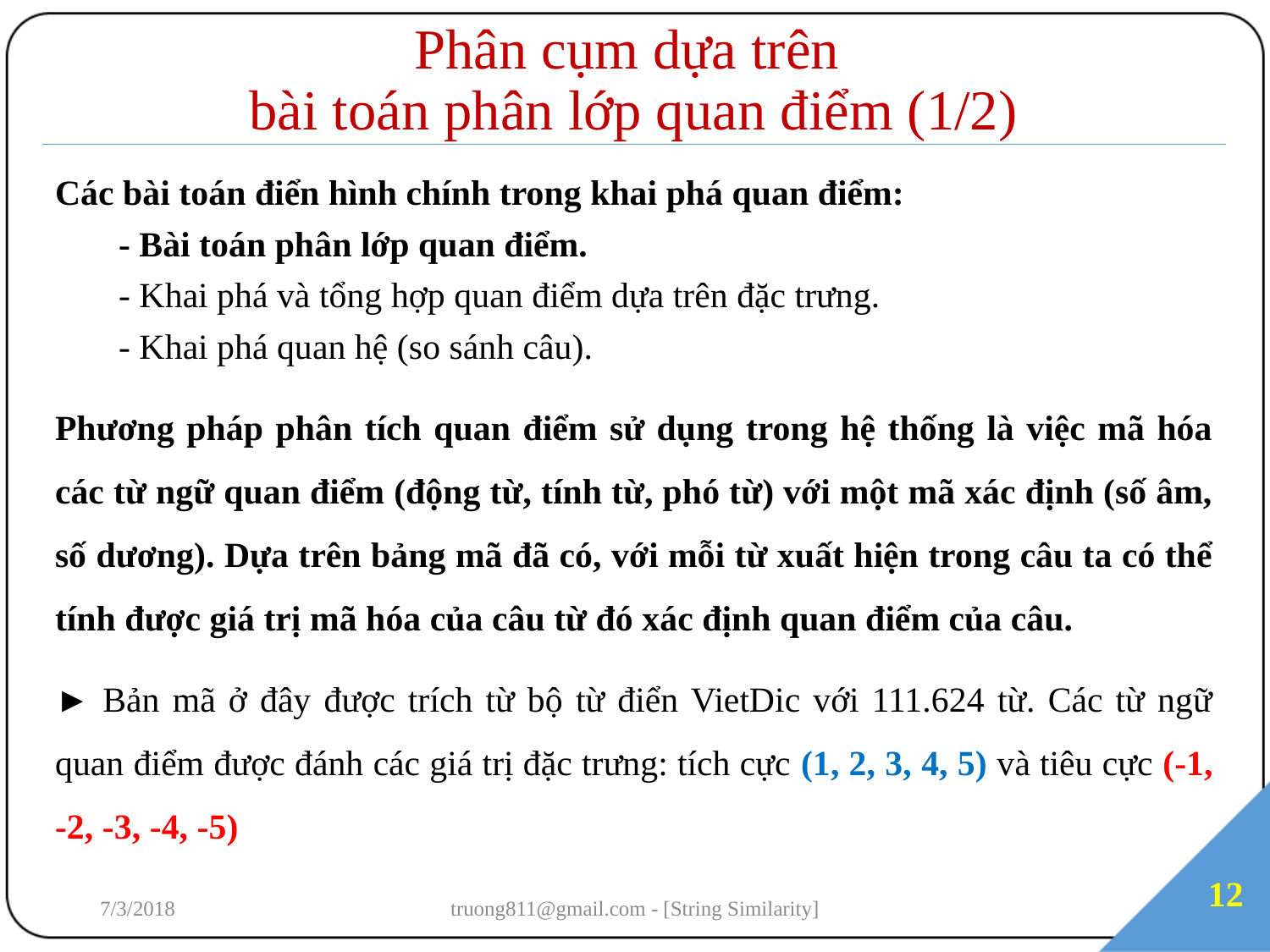

# Phân cụm dựa trên bài toán phân lớp quan điểm (1/2)
Các bài toán điển hình chính trong khai phá quan điểm:
- Bài toán phân lớp quan điểm.
- Khai phá và tổng hợp quan điểm dựa trên đặc trưng.
- Khai phá quan hệ (so sánh câu).
Phương pháp phân tích quan điểm sử dụng trong hệ thống là việc mã hóa các từ ngữ quan điểm (động từ, tính từ, phó từ) với một mã xác định (số âm, số dương). Dựa trên bảng mã đã có, với mỗi từ xuất hiện trong câu ta có thể tính được giá trị mã hóa của câu từ đó xác định quan điểm của câu.
► Bản mã ở đây được trích từ bộ từ điển VietDic với 111.624 từ. Các từ ngữ quan điểm được đánh các giá trị đặc trưng: tích cực (1, 2, 3, 4, 5) và tiêu cực (-1, -2, -3, -4, -5)

12
7/3/2018
truong811@gmail.com - [String Similarity]